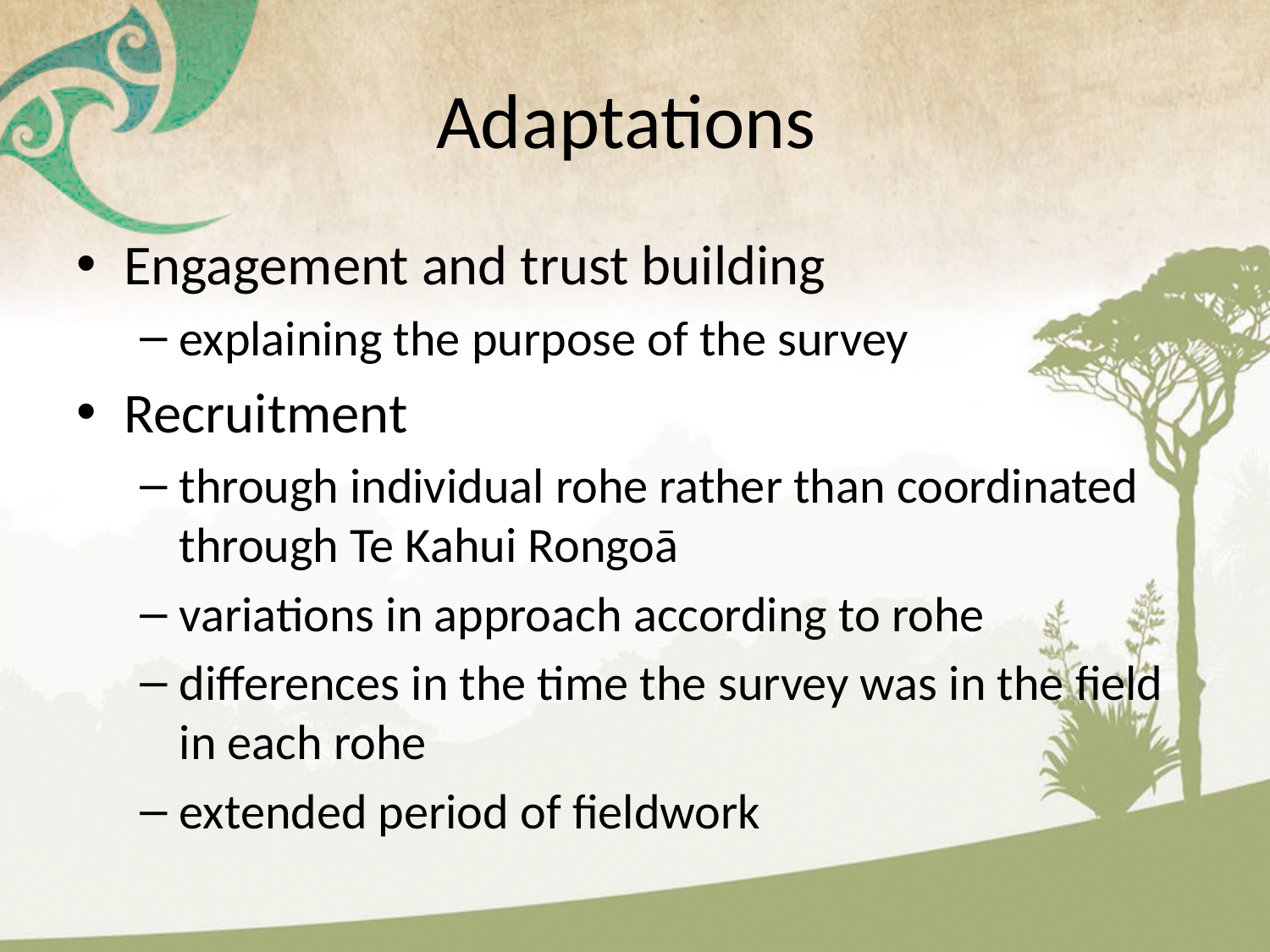

# Adaptations
Engagement and trust building
explaining the purpose of the survey
Recruitment
through individual rohe rather than coordinated through Te Kahui Rongoā
variations in approach according to rohe
differences in the time the survey was in the field in each rohe
extended period of fieldwork